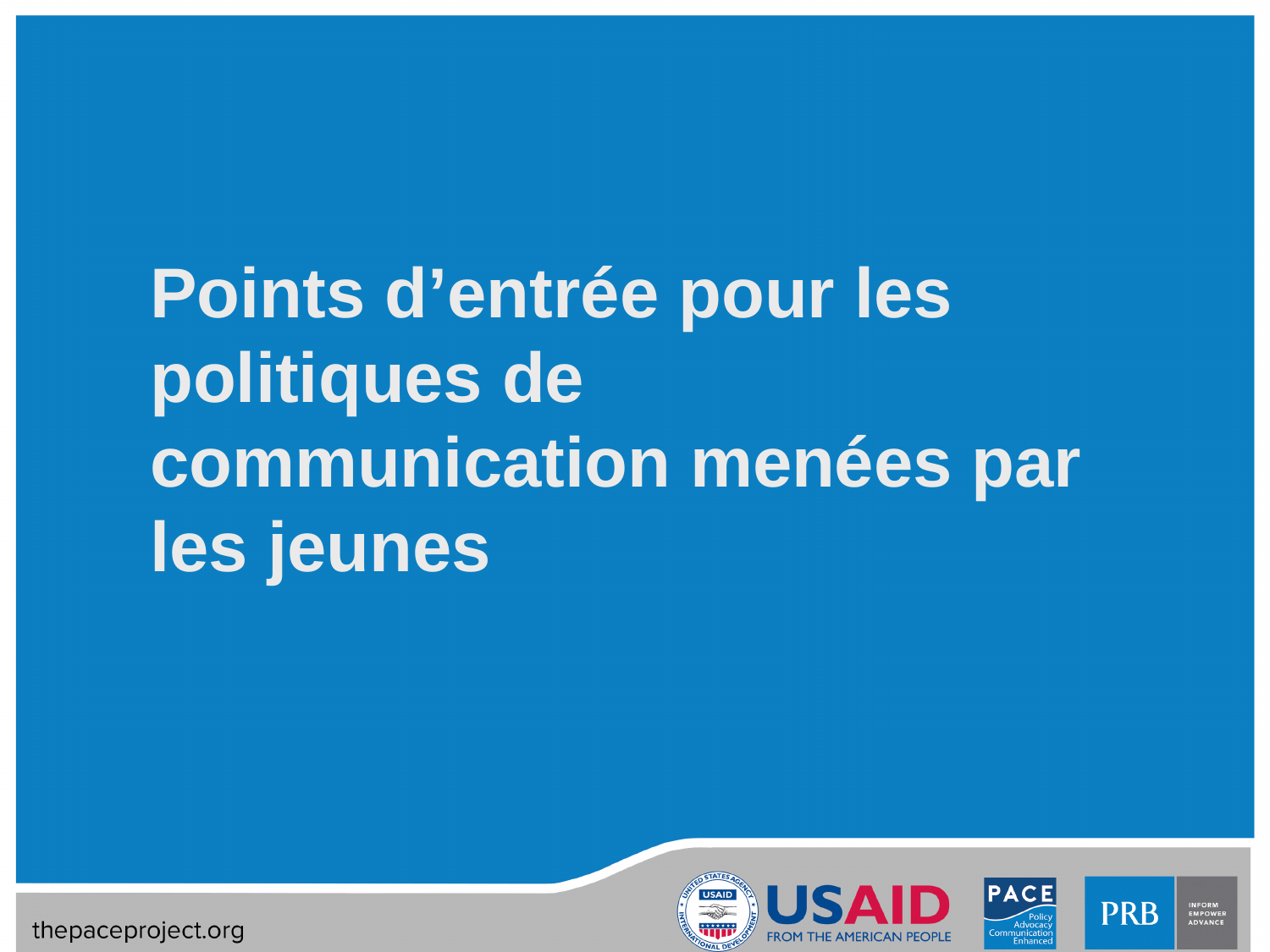

# Points d’entrée pour les politiques de communication menées par les jeunes